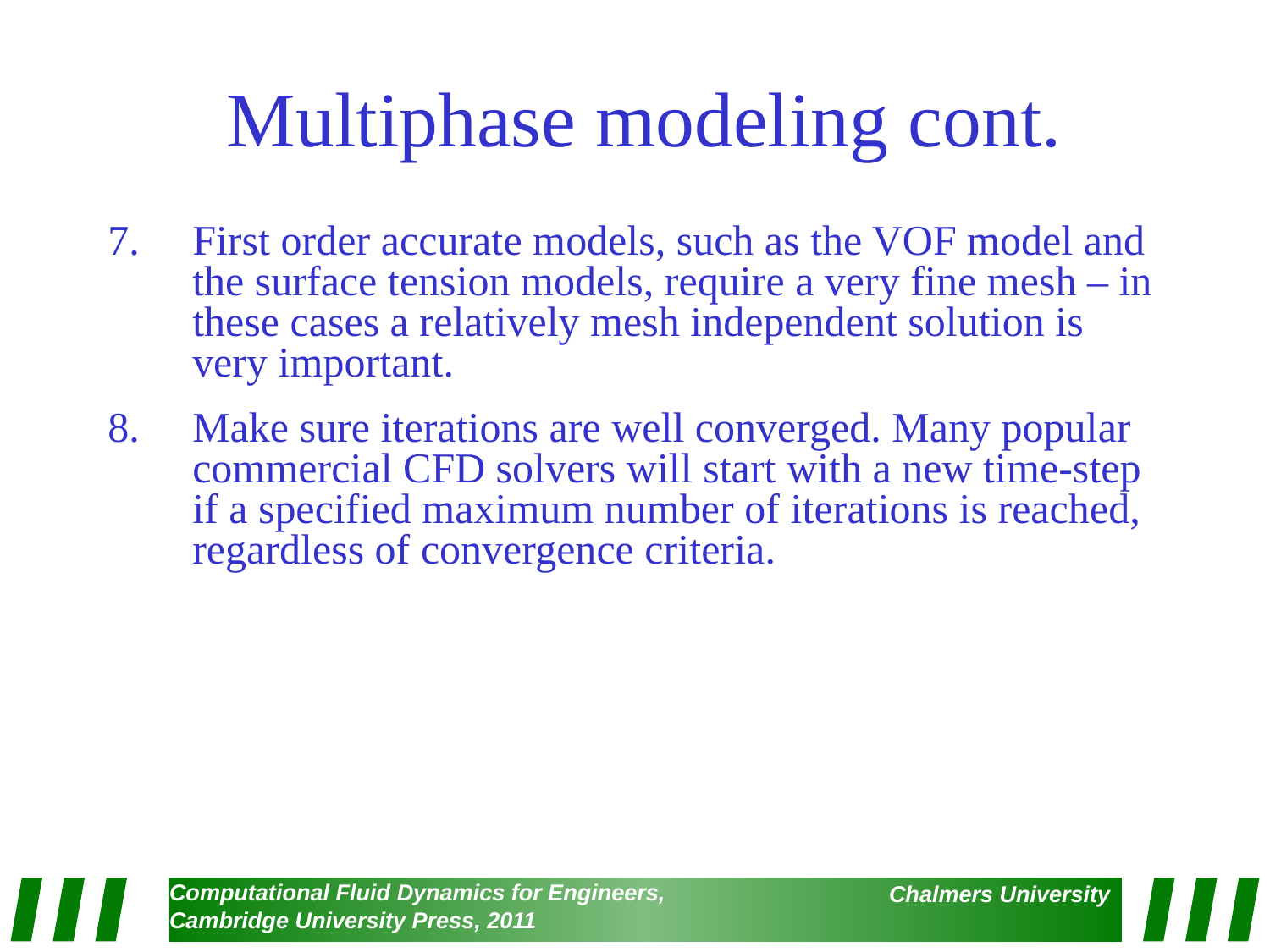

# Multiphase modeling cont.
First order accurate models, such as the VOF model and the surface tension models, require a very fine mesh – in these cases a relatively mesh independent solution is very important.

Make sure iterations are well converged. Many popular commercial CFD solvers will start with a new time-step if a specified maximum number of iterations is reached, regardless of convergence criteria.